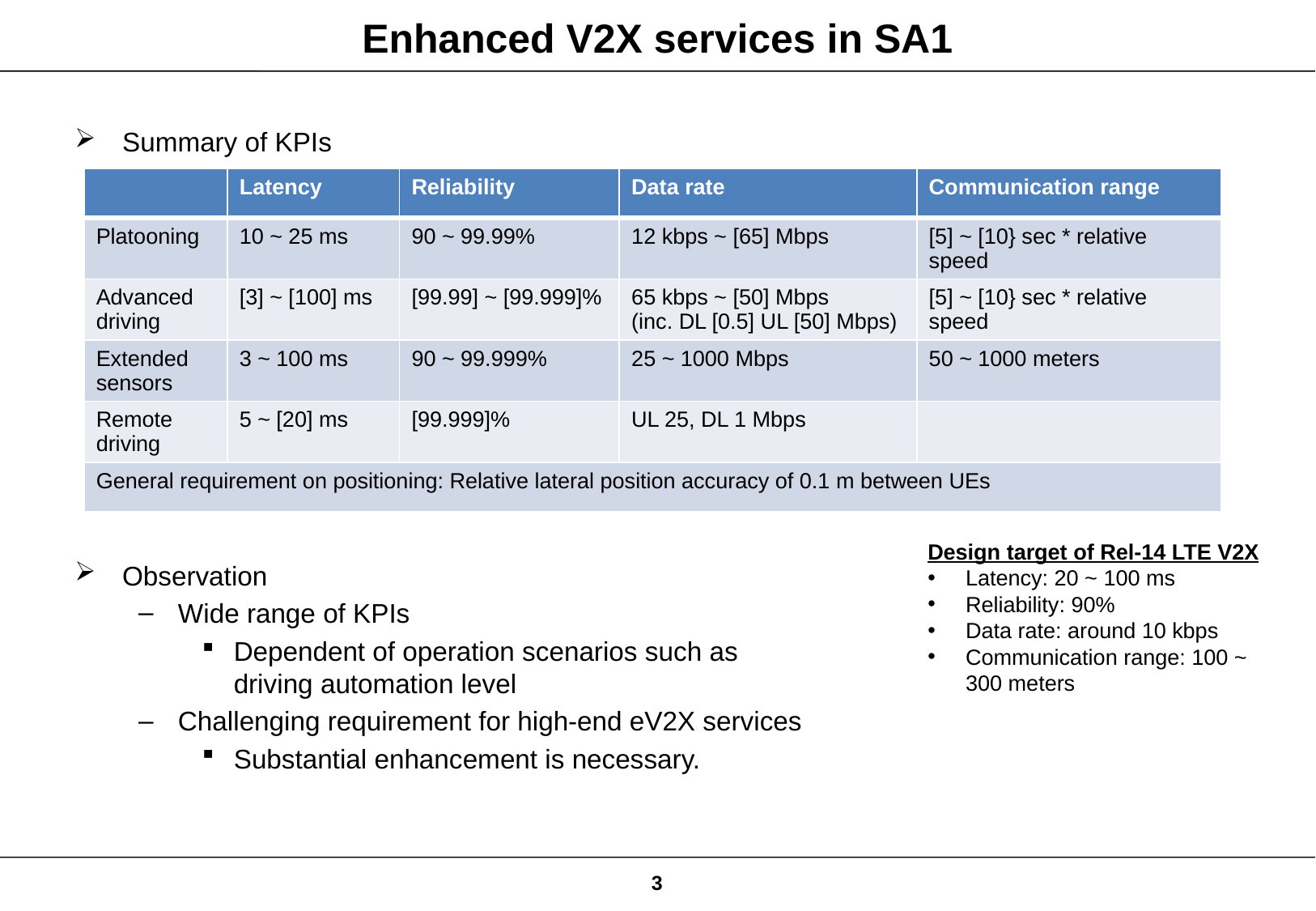

# Enhanced V2X services in SA1
Summary of KPIs

Observation
Wide range of KPIs
Dependent of operation scenarios such as
driving automation level
Challenging requirement for high-end eV2X services
Substantial enhancement is necessary.
|  | Latency | Reliability | Data rate | Communication range |
| --- | --- | --- | --- | --- |
| Platooning | 10 ~ 25 ms | 90 ~ 99.99% | 12 kbps ~ [65] Mbps | [5] ~ [10} sec \* relative speed |
| Advanced driving | [3] ~ [100] ms | [99.99] ~ [99.999]% | 65 kbps ~ [50] Mbps (inc. DL [0.5] UL [50] Mbps) | [5] ~ [10} sec \* relative speed |
| Extended sensors | 3 ~ 100 ms | 90 ~ 99.999% | 25 ~ 1000 Mbps | 50 ~ 1000 meters |
| Remote driving | 5 ~ [20] ms | [99.999]% | UL 25, DL 1 Mbps |  |
| General requirement on positioning: Relative lateral position accuracy of 0.1 m between UEs |  |  |  |  |
Design target of Rel-14 LTE V2X
Latency: 20 ~ 100 ms
Reliability: 90%
Data rate: around 10 kbps
Communication range: 100 ~ 300 meters

3